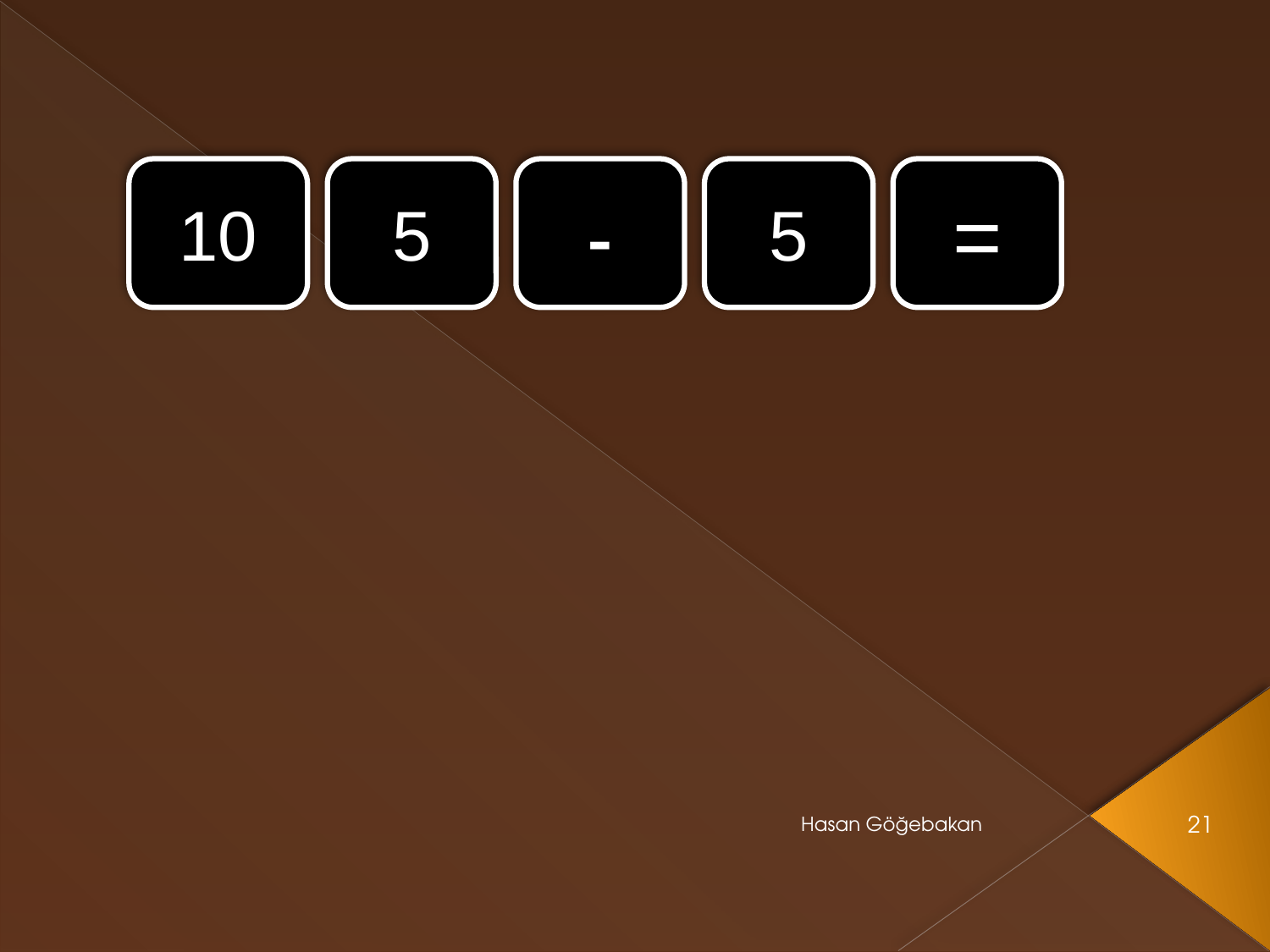

#
10
5
-
5
=

Hasan Göğebakan
21